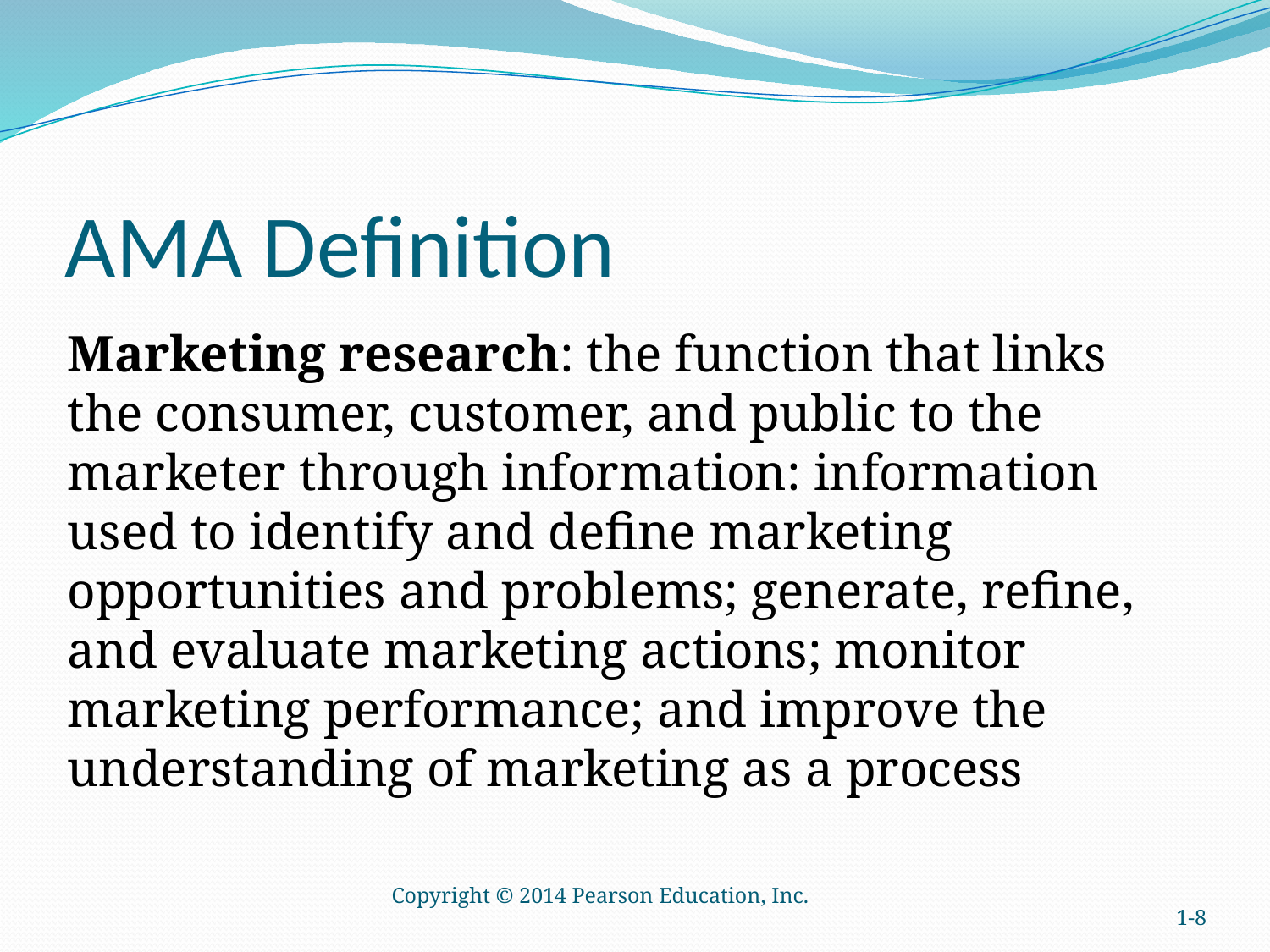

# AMA Definition
Marketing research: the function that links the consumer, customer, and public to the marketer through information: information used to identify and define marketing opportunities and problems; generate, refine, and evaluate marketing actions; monitor marketing performance; and improve the understanding of marketing as a process

Copyright © 2014 Pearson Education, Inc.

1-8